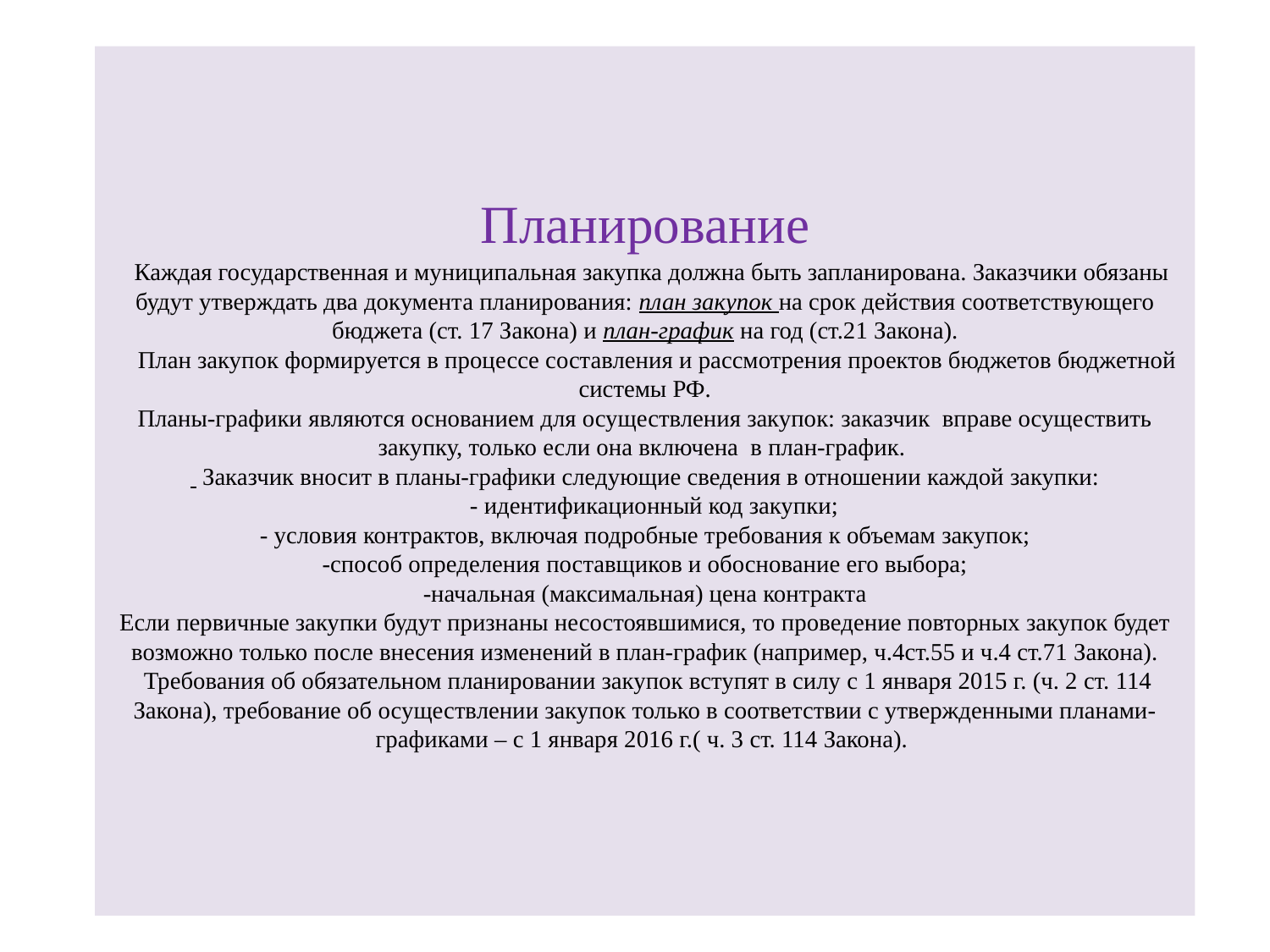

# Планирование Каждая государственная и муниципальная закупка должна быть запланирована. Заказчики обязаны будут утверждать два документа планирования: план закупок на срок действия соответствующего бюджета (ст. 17 Закона) и план-график на год (ст.21 Закона). План закупок формируется в процессе составления и рассмотрения проектов бюджетов бюджетной системы РФ. Планы-графики являются основанием для осуществления закупок: заказчик  вправе осуществить закупку, только если она включена  в план-график. Заказчик вносит в планы-графики следующие сведения в отношении каждой закупки: - идентификационный код закупки; - условия контрактов, включая подробные требования к объемам закупок; -способ определения поставщиков и обоснование его выбора; -начальная (максимальная) цена контракта Если первичные закупки будут признаны несостоявшимися, то проведение повторных закупок будет возможно только после внесения изменений в план-график (например, ч.4ст.55 и ч.4 ст.71 Закона). Требования об обязательном планировании закупок вступят в силу с 1 января 2015 г. (ч. 2 ст. 114 Закона), требование об осуществлении закупок только в соответствии с утвержденными планами-графиками – с 1 января 2016 г.( ч. 3 ст. 114 Закона).